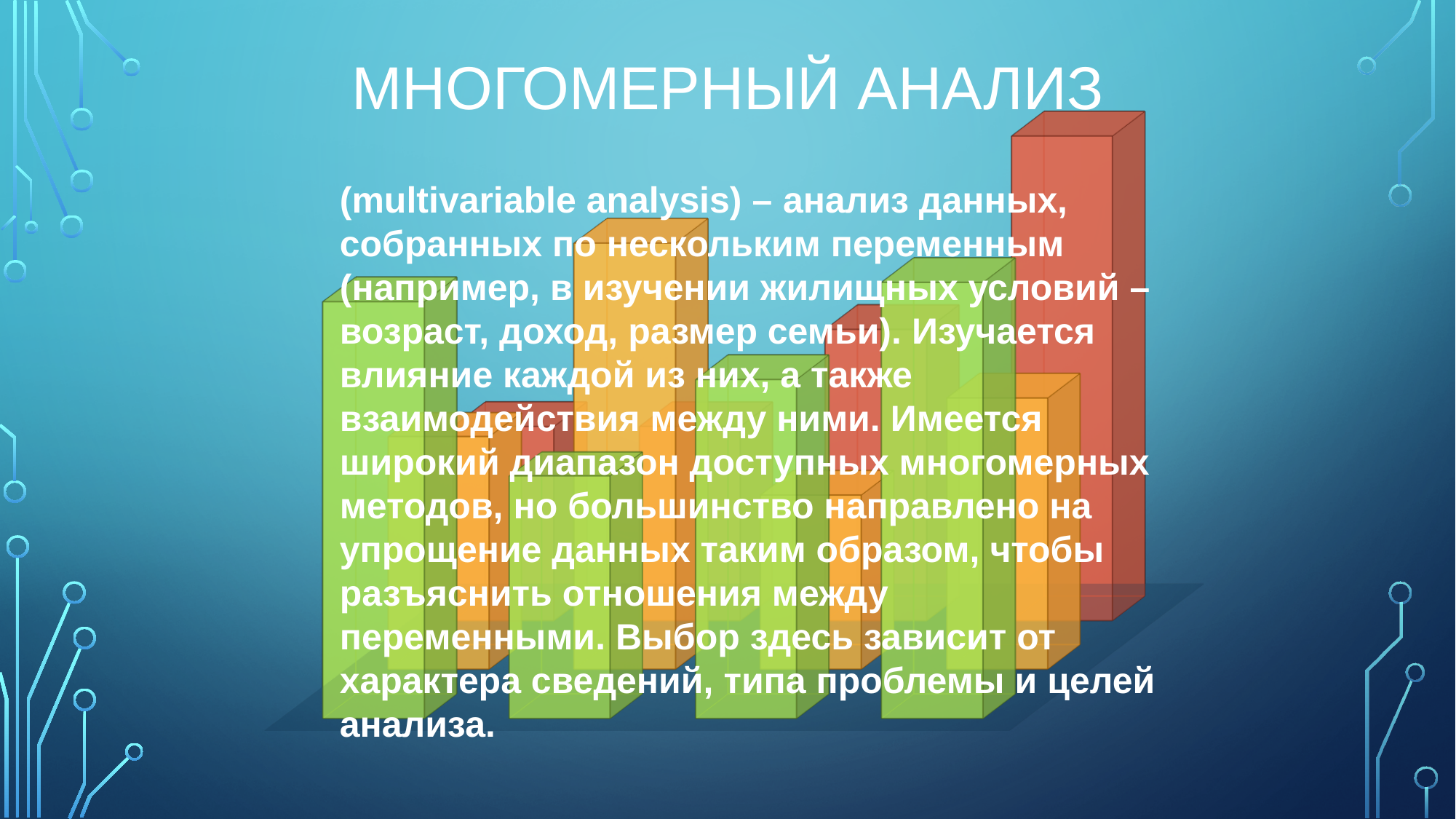

МНОГОМЕРНЫЙ АНАЛИЗ

[unsupported chart]

(multivariable analysis) – анализ данных, собранных по нескольким переменным (например, в изучении жилищных условий – возраст, доход, размер семьи). Изучается влияние каждой из них, а также взаимодействия между ними. Имеется широкий диапазон доступных многомерных методов, но большинство направлено на упрощение данных таким образом, чтобы разъяснить отношения между переменными. Выбор здесь зависит от характера сведений, типа проблемы и целей анализа.